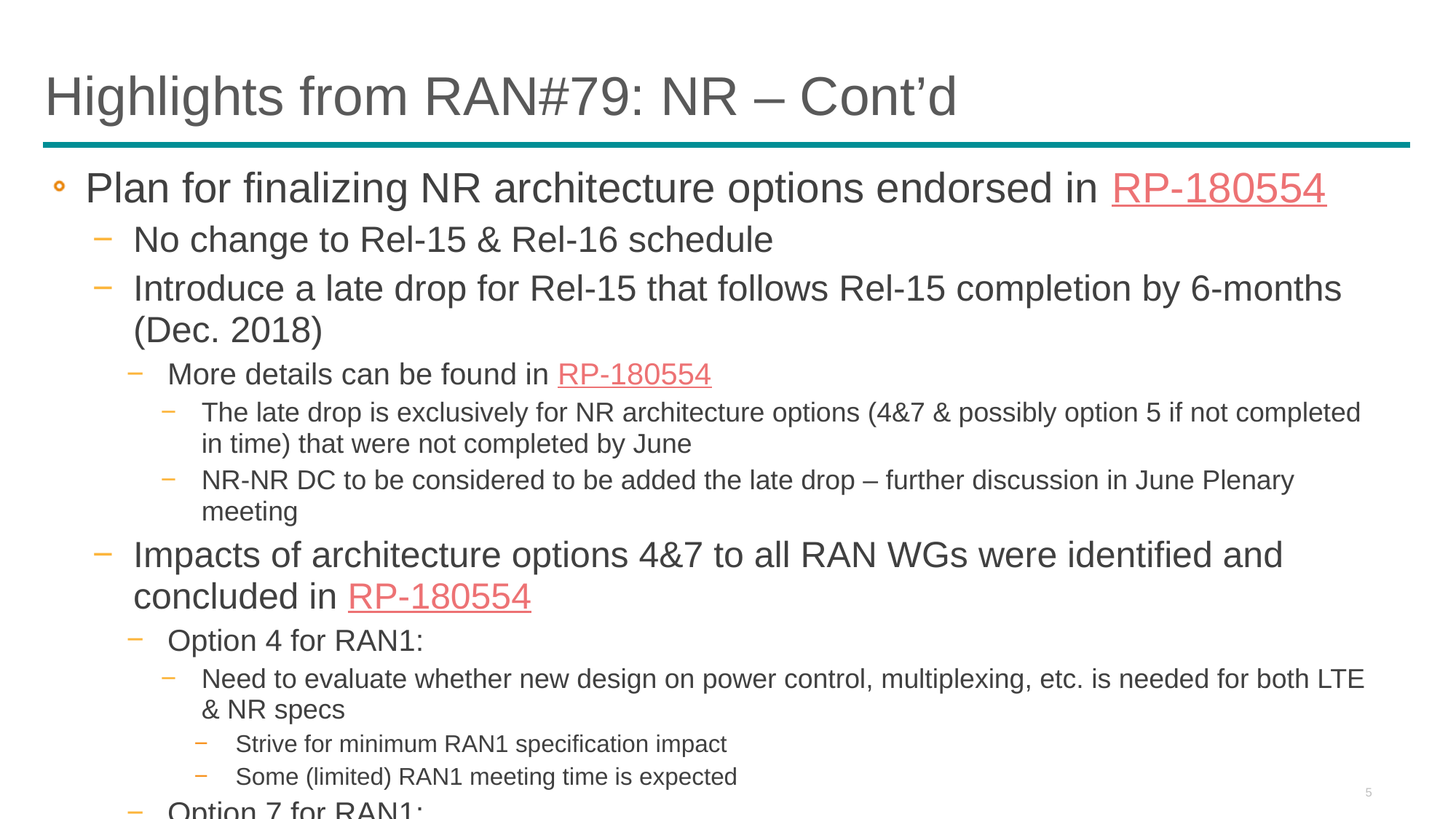

# Highlights from RAN#79: NR – Cont’d
Plan for finalizing NR architecture options endorsed in RP-180554
No change to Rel-15 & Rel-16 schedule
Introduce a late drop for Rel-15 that follows Rel-15 completion by 6-months (Dec. 2018)
More details can be found in RP-180554
The late drop is exclusively for NR architecture options (4&7 & possibly option 5 if not completed in time) that were not completed by June
NR-NR DC to be considered to be added the late drop – further discussion in June Plenary meeting
Impacts of architecture options 4&7 to all RAN WGs were identified and concluded in RP-180554
Option 4 for RAN1:
Need to evaluate whether new design on power control, multiplexing, etc. is needed for both LTE & NR specs
Strive for minimum RAN1 specification impact
Some (limited) RAN1 meeting time is expected
Option 7 for RAN1:
No specific RAN1 impact is expected